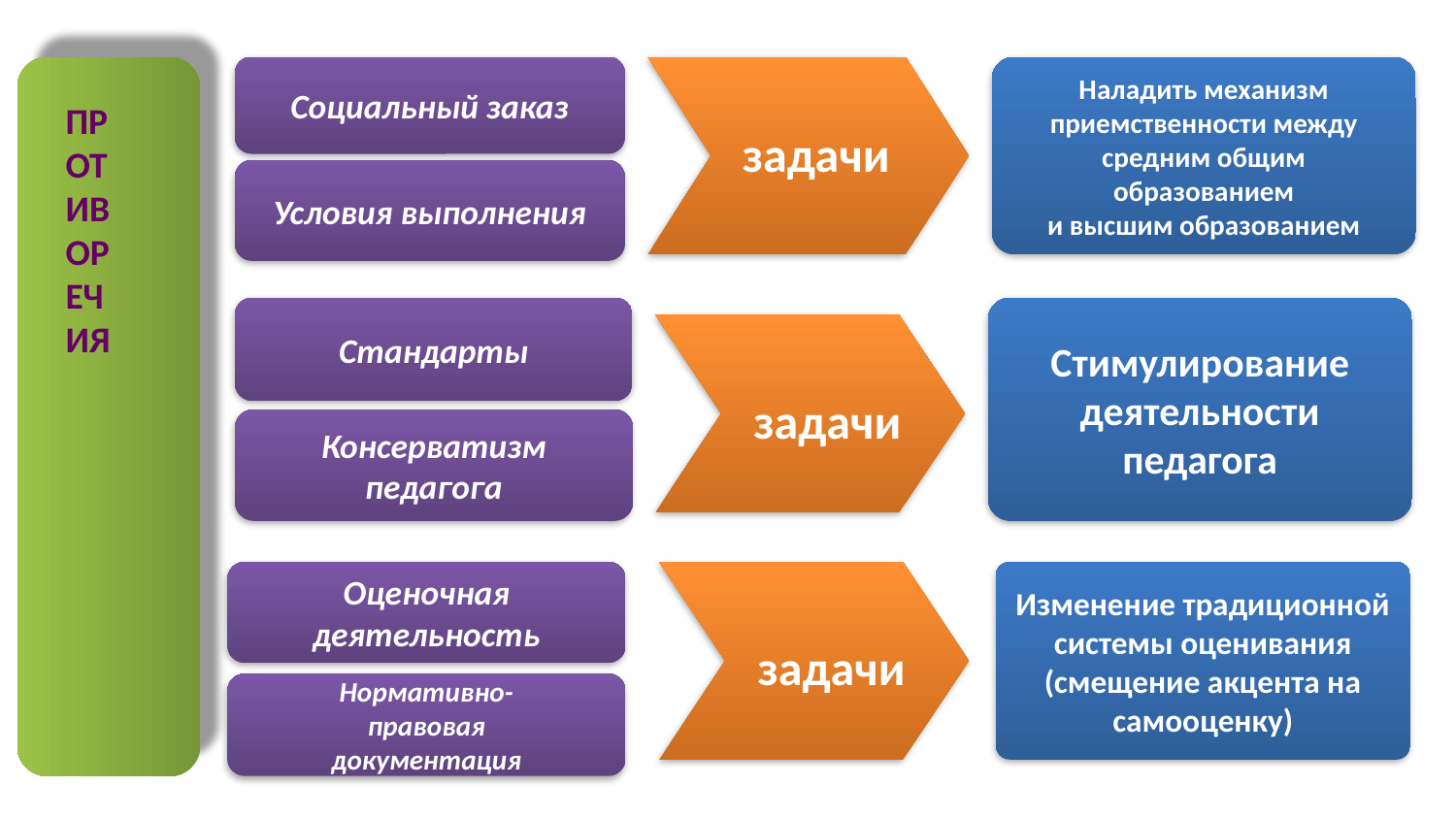

Социальный заказ

Наладить механизм приемственности между средним общим образованием
и высшим образованием
задачи
Условия выполнения
ПРОТИВОРЕЧИЯ
Стимулирование деятельности педагога
Стандарты

задачи
Консерватизм
педагога

Изменение традиционной системы оценивания (смещение акцента на самооценку)

Оценочная деятельность
задачи
Нормативно-
правовая
документация